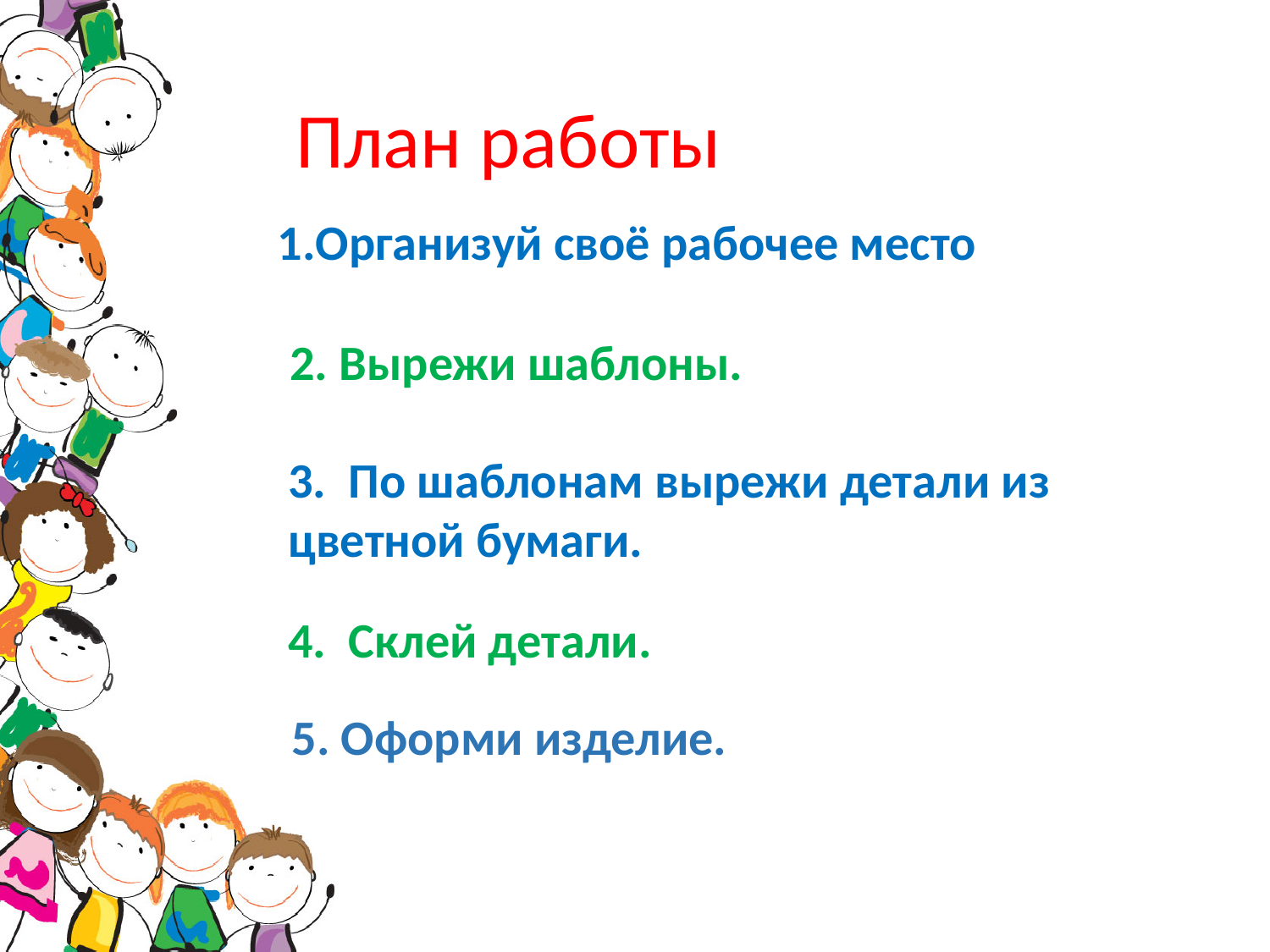

# План работы
1.Организуй своё рабочее место
2. Вырежи шаблоны.
3.  По шаблонам вырежи детали из цветной бумаги.
4.  Склей детали.
5. Оформи изделие.